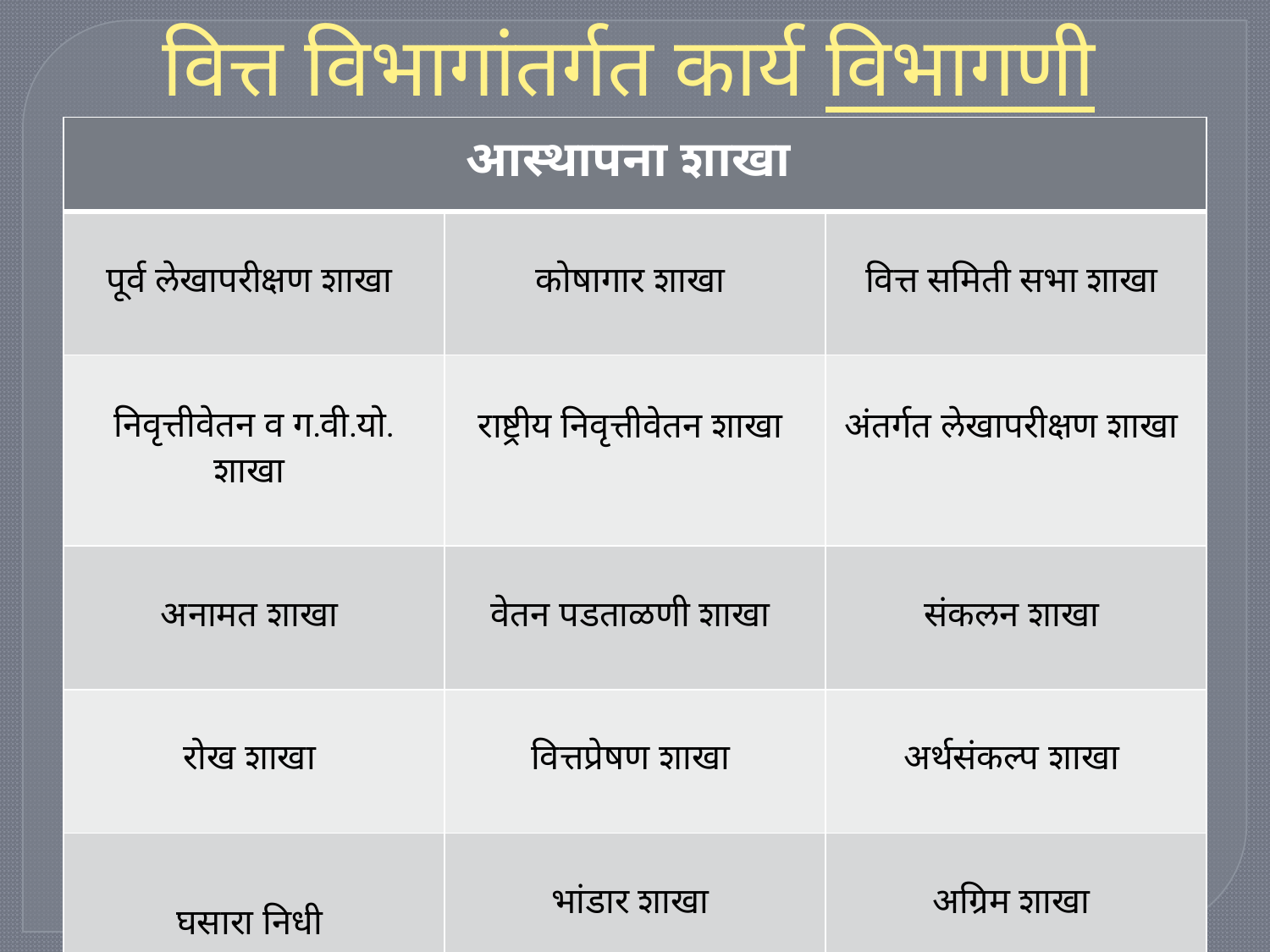

# वित्त विभागांतर्गत कार्य विभागणी
| आस्थापना शाखा |  |  |
| --- | --- | --- |
| पूर्व लेखापरीक्षण शाखा | कोषागार शाखा | वित्त समिती सभा शाखा |
| निवृत्तीवेतन व ग.वी.यो. शाखा | राष्ट्रीय निवृत्तीवेतन शाखा | अंतर्गत लेखापरीक्षण शाखा |
| अनामत शाखा | वेतन पडताळणी शाखा | संकलन शाखा |
| रोख शाखा | वित्तप्रेषण शाखा | अर्थसंकल्प शाखा |
| घसारा निधी | भांडार शाखा | अग्रिम शाखा |